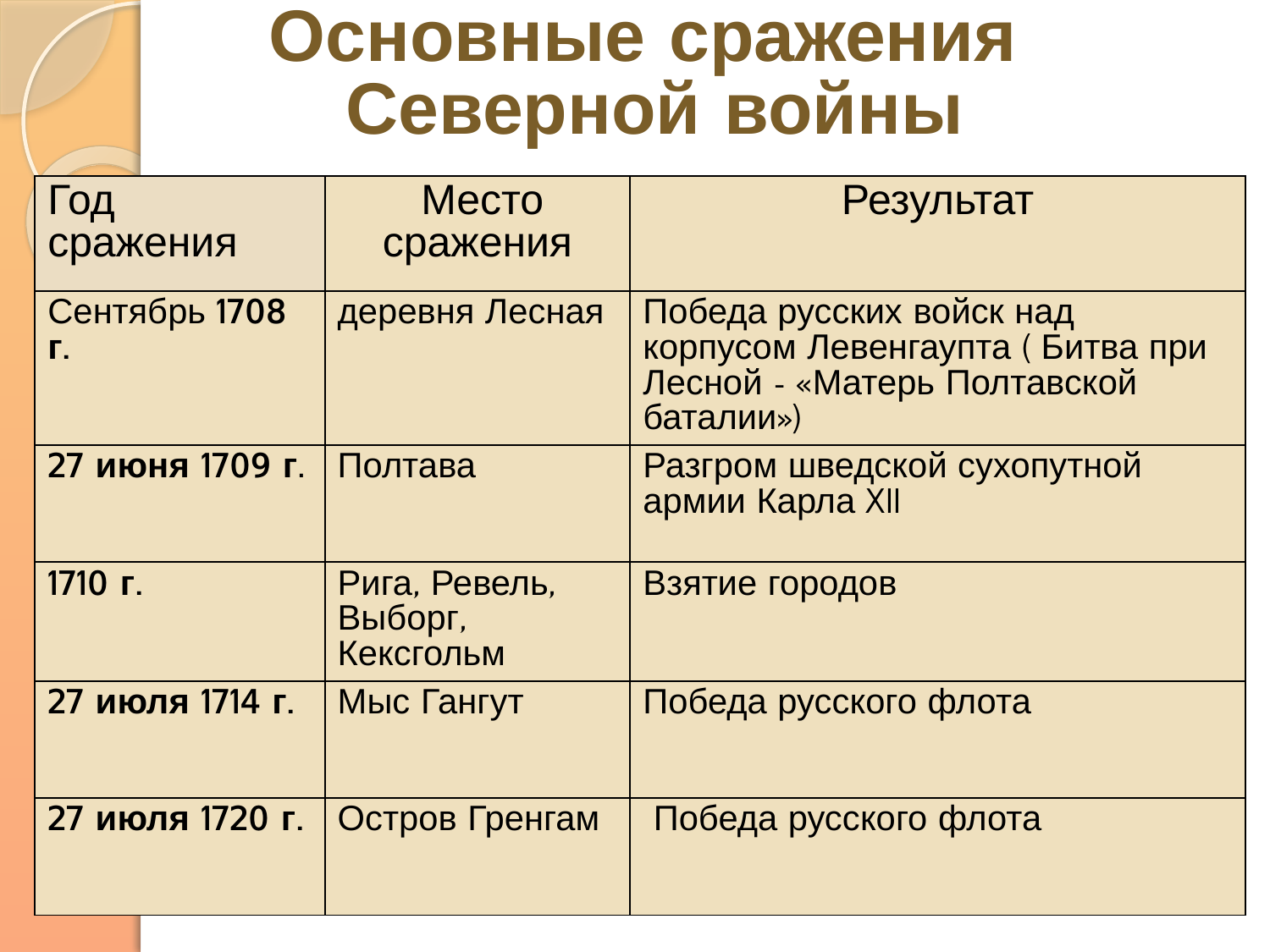

# Основные сражения Северной войны
| Год сражения | Место сражения | Результат |
| --- | --- | --- |
| Сентябрь 1708 г. | деревня Лесная | Победа русских войск над корпусом Левенгаупта ( Битва при Лесной - «Матерь Полтавской баталии») |
| 27 июня 1709 г. | Полтава | Разгром шведской сухопутной армии Карла XII |
| 1710 г. | Рига, Ревель, Выборг, Кексгольм | Взятие городов |
| 27 июля 1714 г. | Мыс Гангут | Победа русского флота |
| 27 июля 1720 г. | Остров Гренгам | Победа русского флота |